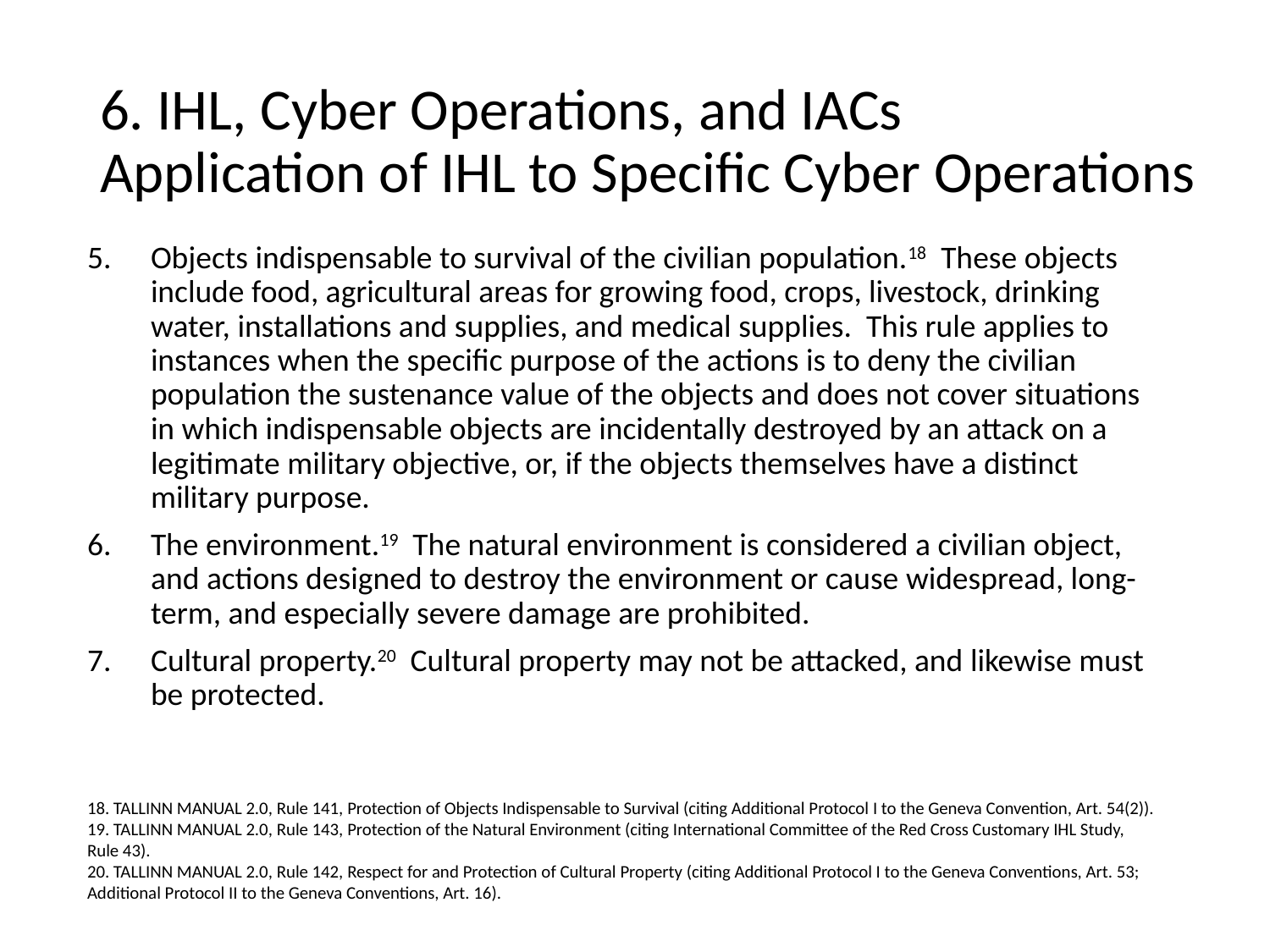

# 6. IHL, Cyber Operations, and IACs Application of IHL to Specific Cyber Operations
Objects indispensable to survival of the civilian population.18  These objects include food, agricultural areas for growing food, crops, livestock, drinking water, installations and supplies, and medical supplies.  This rule applies to instances when the specific purpose of the actions is to deny the civilian population the sustenance value of the objects and does not cover situations in which indispensable objects are incidentally destroyed by an attack on a legitimate military objective, or, if the objects themselves have a distinct military purpose.
The environment.19  The natural environment is considered a civilian object, and actions designed to destroy the environment or cause widespread, long-term, and especially severe damage are prohibited.
Cultural property.20  Cultural property may not be attacked, and likewise must be protected.

18. TALLINN MANUAL 2.0, Rule 141, Protection of Objects Indispensable to Survival (citing Additional Protocol I to the Geneva Convention, Art. 54(2)).
19. TALLINN MANUAL 2.0, Rule 143, Protection of the Natural Environment (citing International Committee of the Red Cross Customary IHL Study, Rule 43).
20. TALLINN MANUAL 2.0, Rule 142, Respect for and Protection of Cultural Property (citing Additional Protocol I to the Geneva Conventions, Art. 53; Additional Protocol II to the Geneva Conventions, Art. 16).